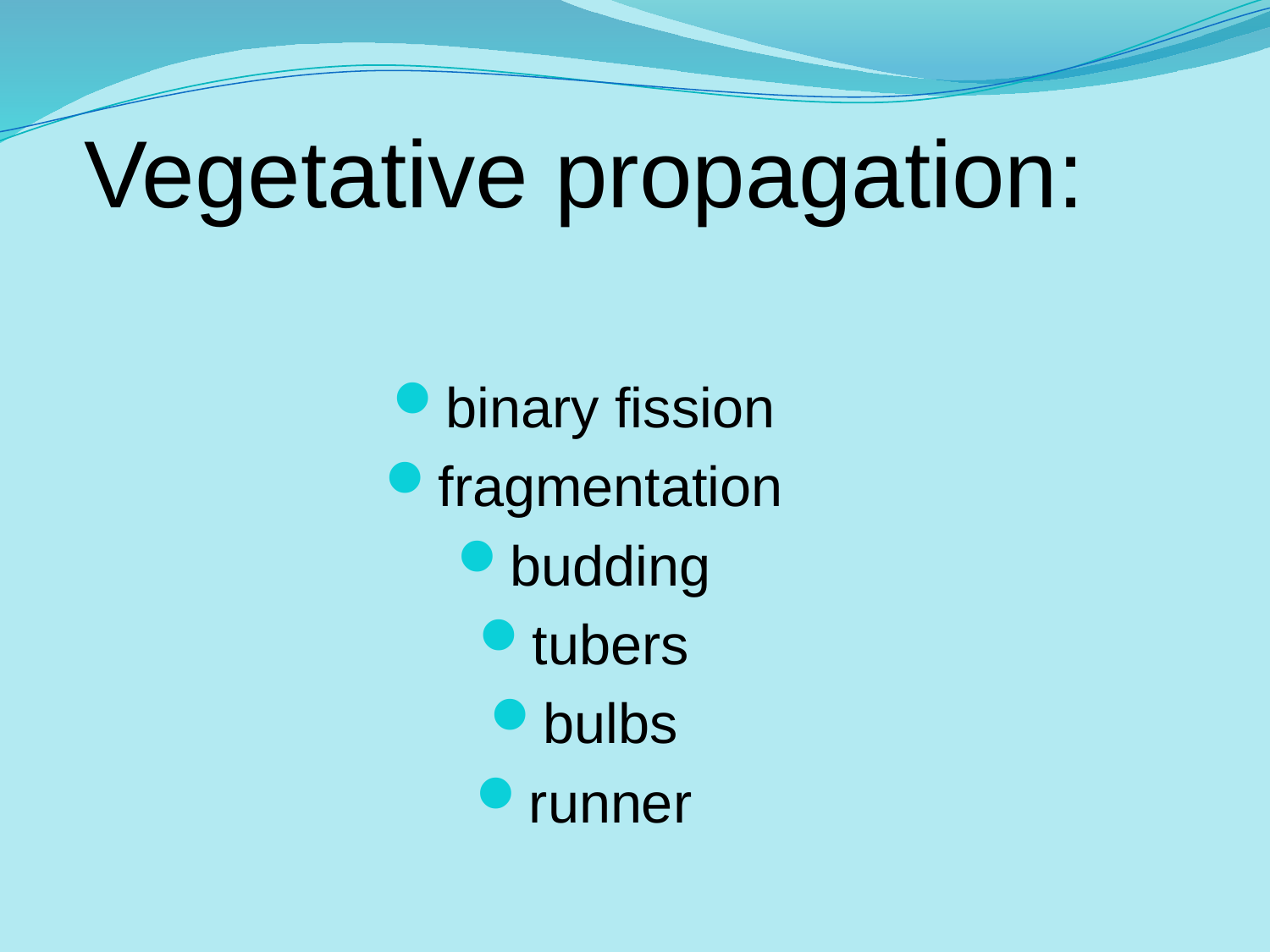

Vegetative propagation:

binary fission
fragmentation
budding
tubers
bulbs
runner